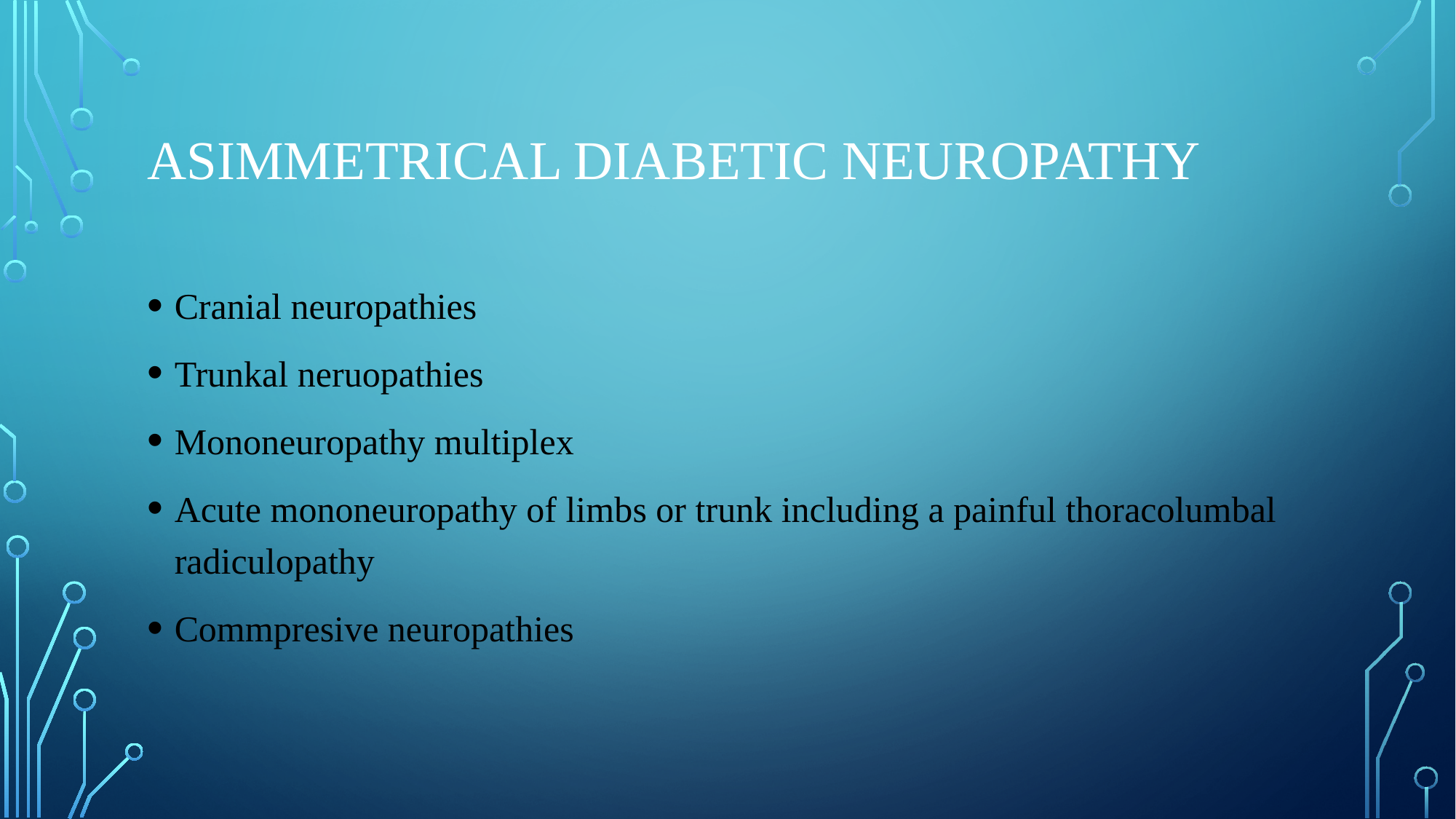

# aSimmetrical diabetic neuropathy
Cranial neuropathies
Trunkal neruopathies
Mononeuropathy multiplex
Acute mononeuropathy of limbs or trunk including a painful thoracolumbal radiculopathy
Commpresive neuropathies